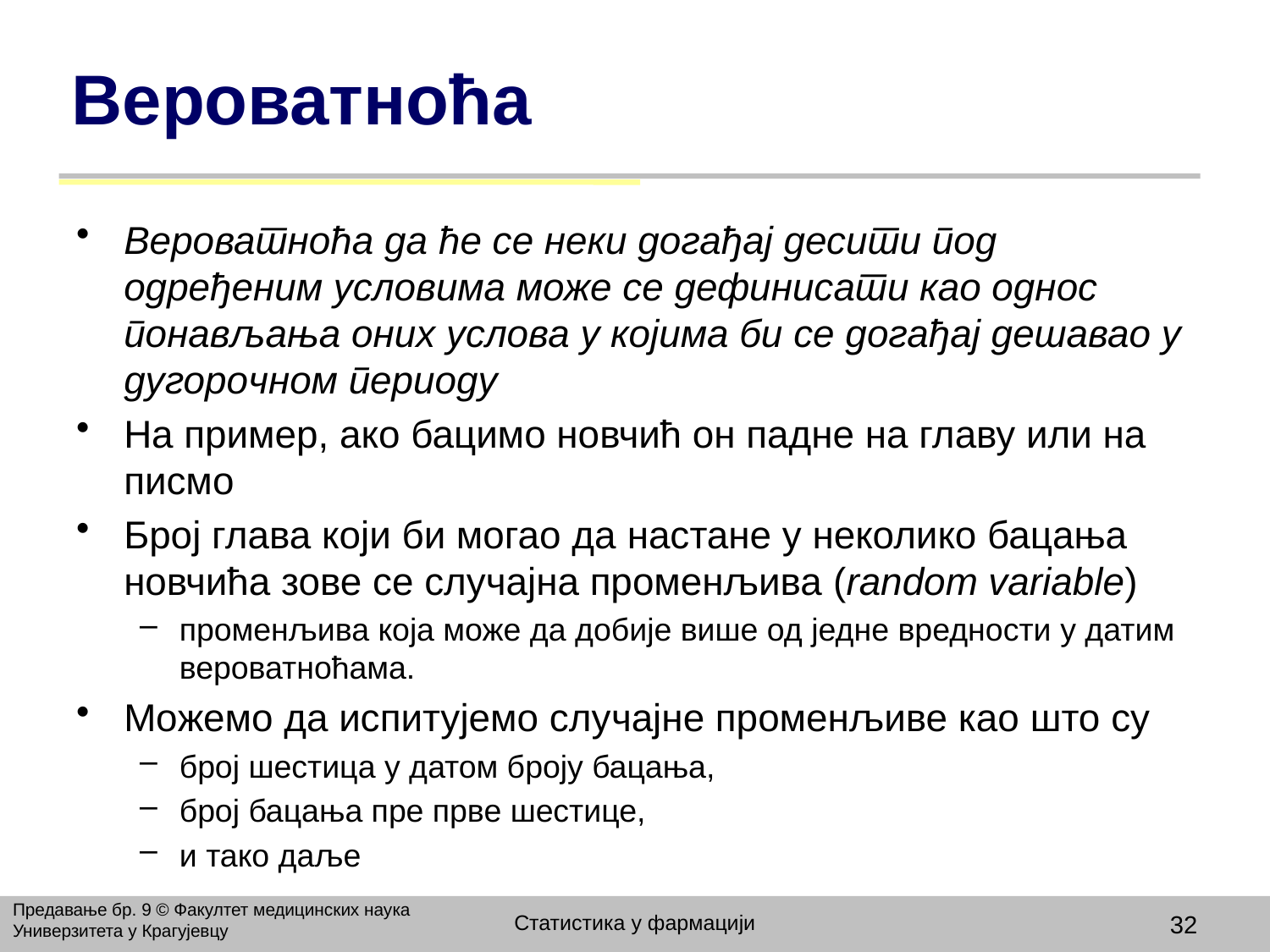

# Вероватноћа
Вероватноћа да ће се неки догађај десити под одређеним условима може се дефинисати као однос понављања оних услова у којима би се догађај дешавао у дугорочном периоду
На пример, ако бацимо новчић он падне на главу или на писмо
Број глава који би могао да настане у неколико бацања новчића зове се случајна променљива (random variable)
променљива која може да добије више од једне вредности у датим вероватноћама.
Mожемо да испитујемо случајне променљиве као што су
број шестица у датом броју бацања,
број бацања пре прве шестице,
и тако даље
Предавање бр. 9 © Факултет медицинских наука Универзитета у Крагујевцу
Статистика у фармацији
32